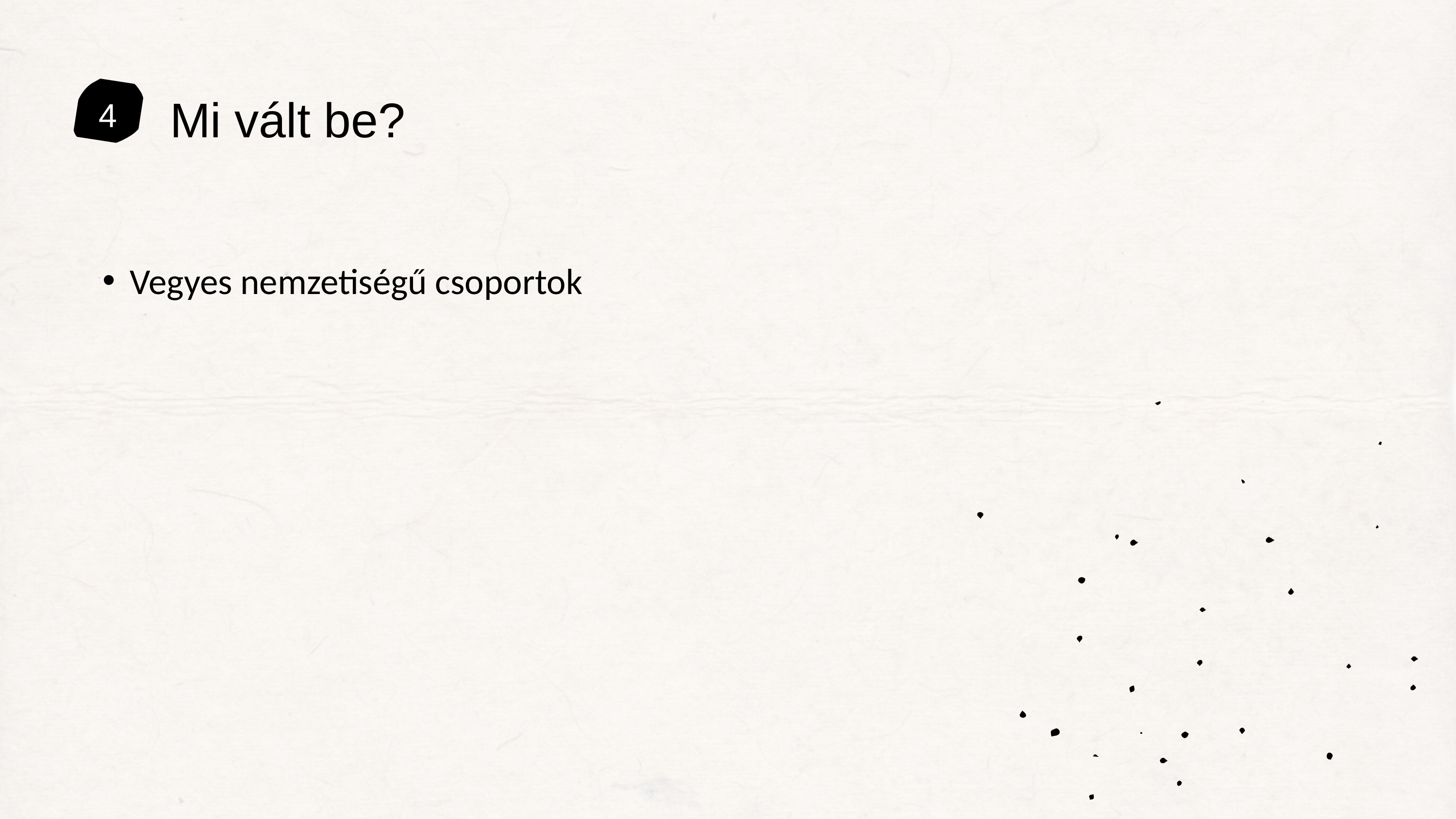

Mi vált be?

4
Vegyes nemzetiségű csoportok